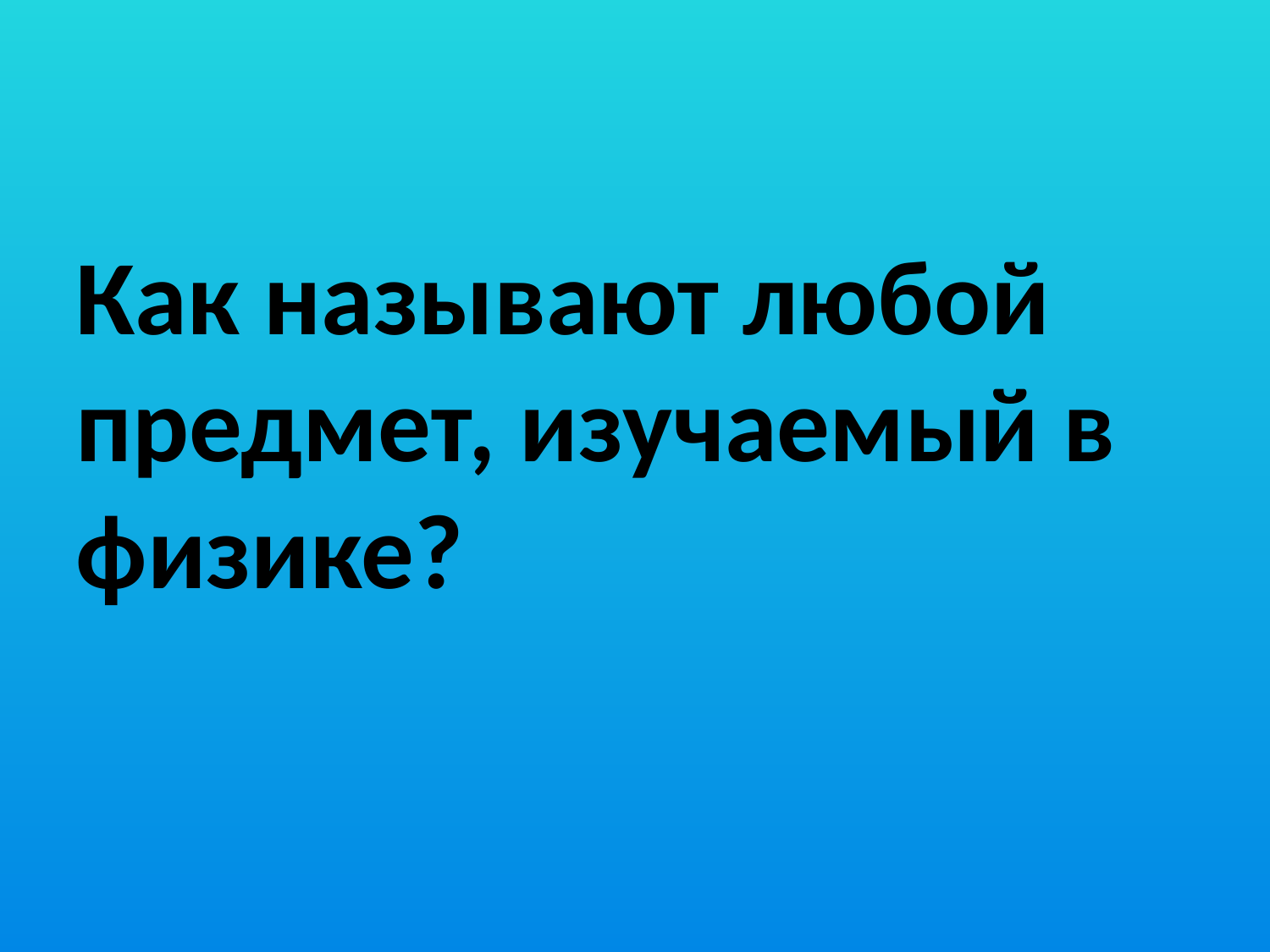

Как называют любой предмет, изучаемый в физике?